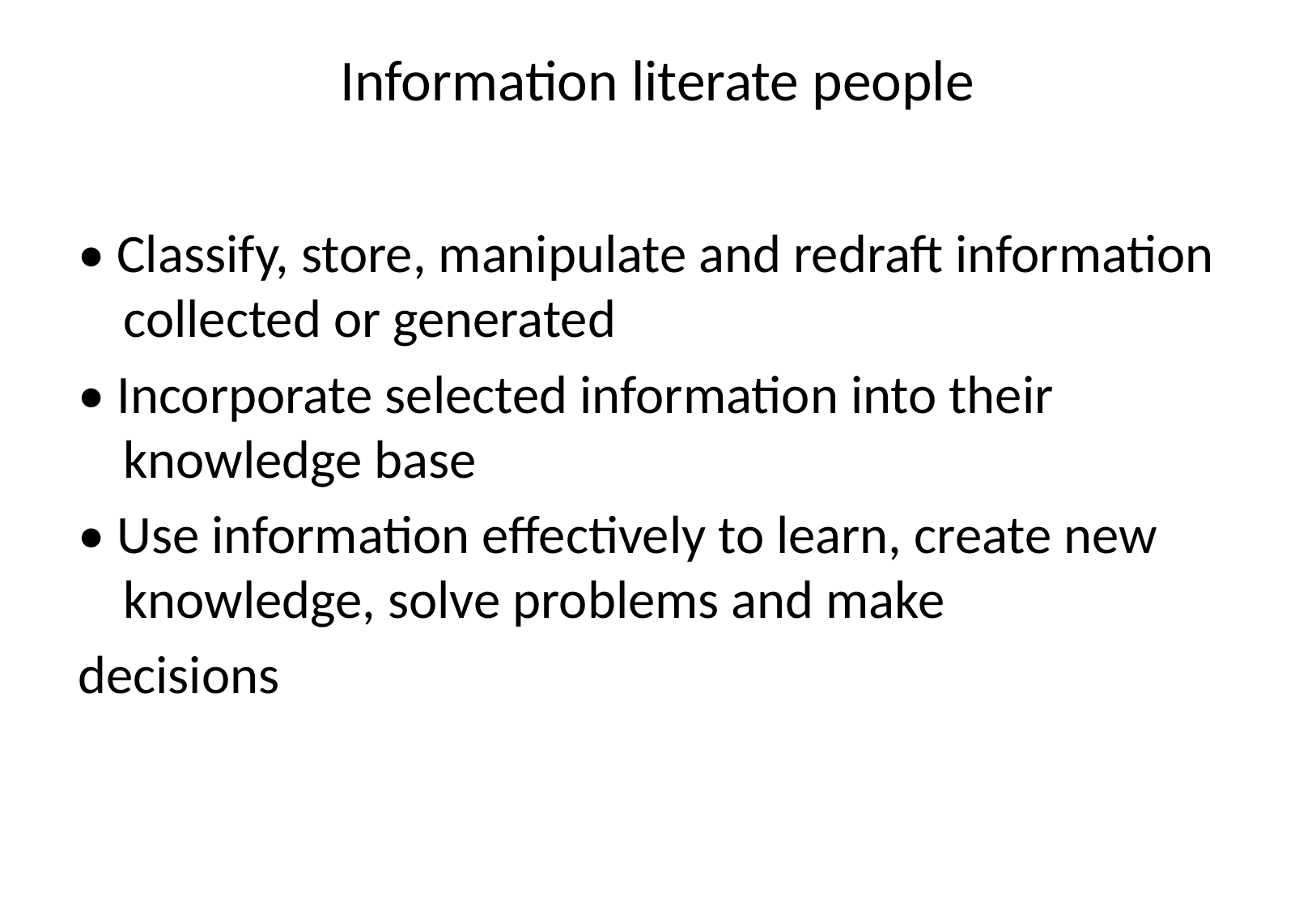

# Information literate people
• Classify, store, manipulate and redraft information collected or generated
• Incorporate selected information into their knowledge base
• Use information effectively to learn, create new knowledge, solve problems and make
decisions